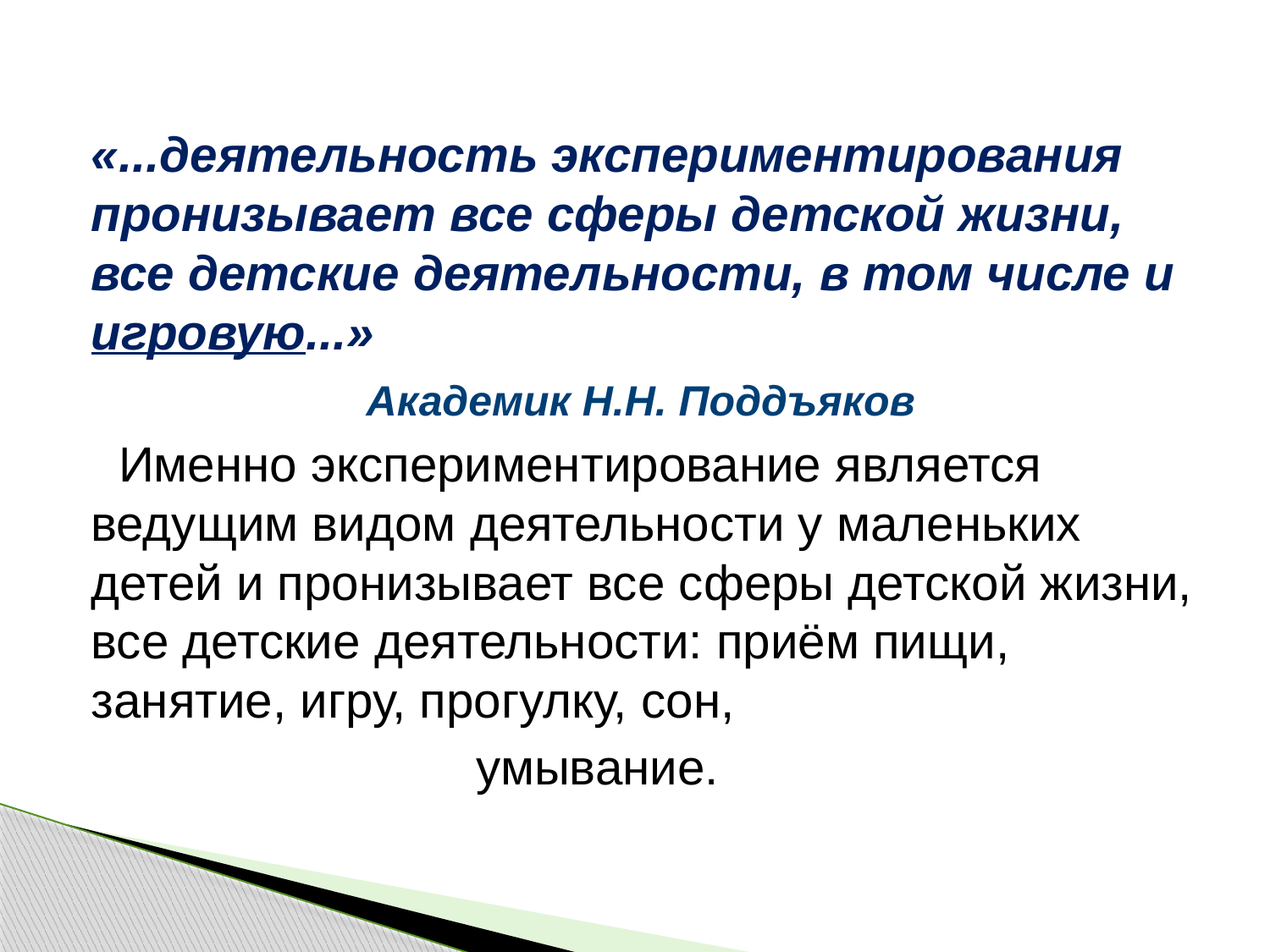

«...деятельность экспериментирования пронизывает все сферы детской жизни, все детские деятельности, в том числе и игровую...»
                    Академик Н.Н. Поддъяков
  Именно экспериментирование является ведущим видом деятельности у маленьких детей и пронизывает все сферы детской жизни, все детские деятельности: приём пищи, занятие, игру, прогулку, сон,
                            умывание.